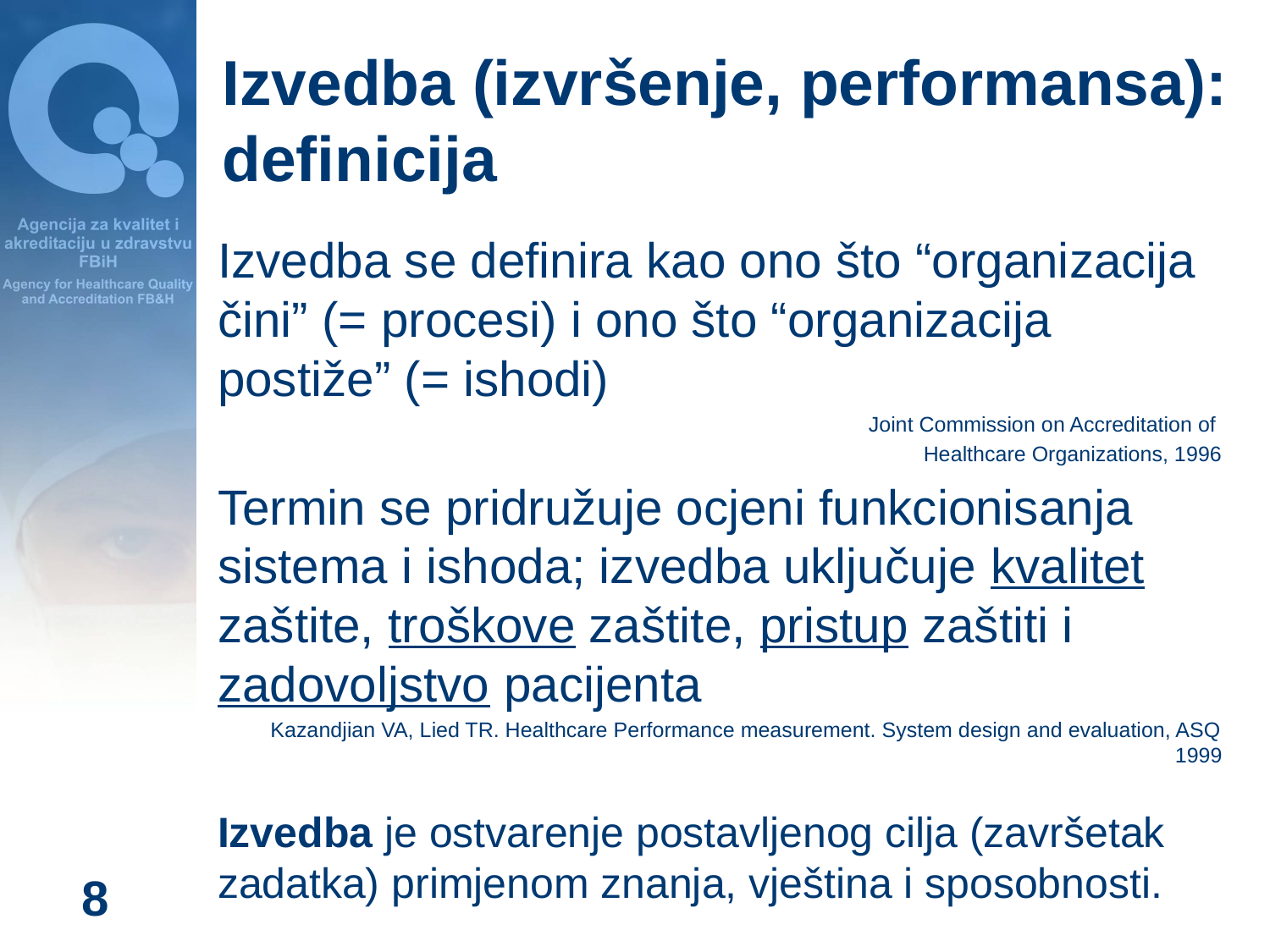

# Izvedba (izvršenje, performansa): definicija
Izvedba se definira kao ono što “organizacija čini” (= procesi) i ono što “organizacija postiže” (= ishodi)
Joint Commission on Accreditation of
Healthcare Organizations, 1996
Termin se pridružuje ocjeni funkcionisanja sistema i ishoda; izvedba uključuje kvalitet zaštite, troškove zaštite, pristup zaštiti i zadovoljstvo pacijenta
Kazandjian VA, Lied TR. Healthcare Performance measurement. System design and evaluation, ASQ 1999

Izvedba je ostvarenje postavljenog cilja (završetak zadatka) primjenom znanja, vještina i sposobnosti.
8